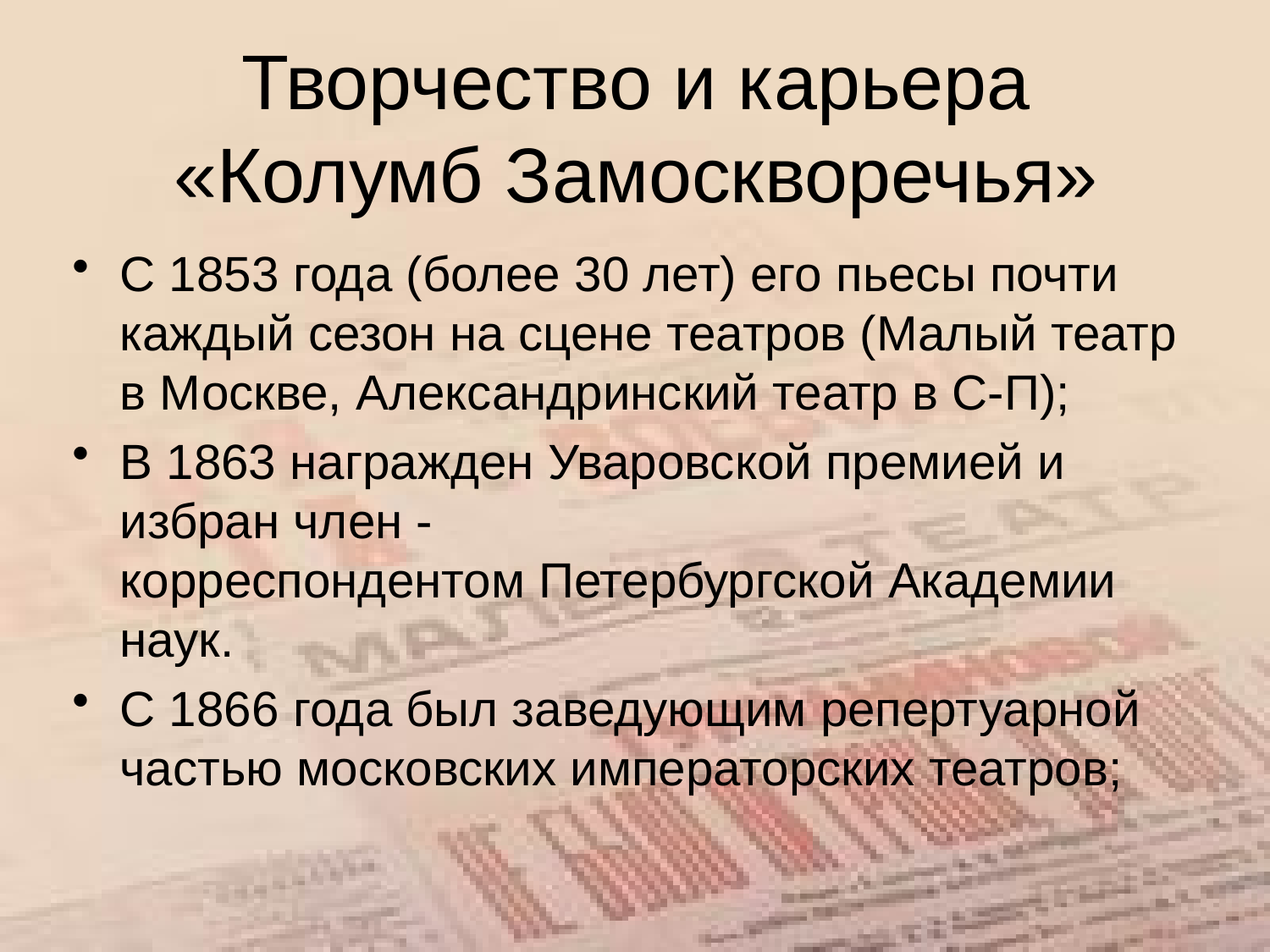

# Творчество и карьера «Колумб Замоскворечья»
С 1853 года (более 30 лет) его пьесы почти каждый сезон на сцене театров (Малый театр в Москве, Александринский театр в С-П);
В 1863 награжден Уваровской премией и избран член - корреспондентом Петербургской Академии наук.
С 1866 года был заведующим репертуарной частью московских императорских театров;